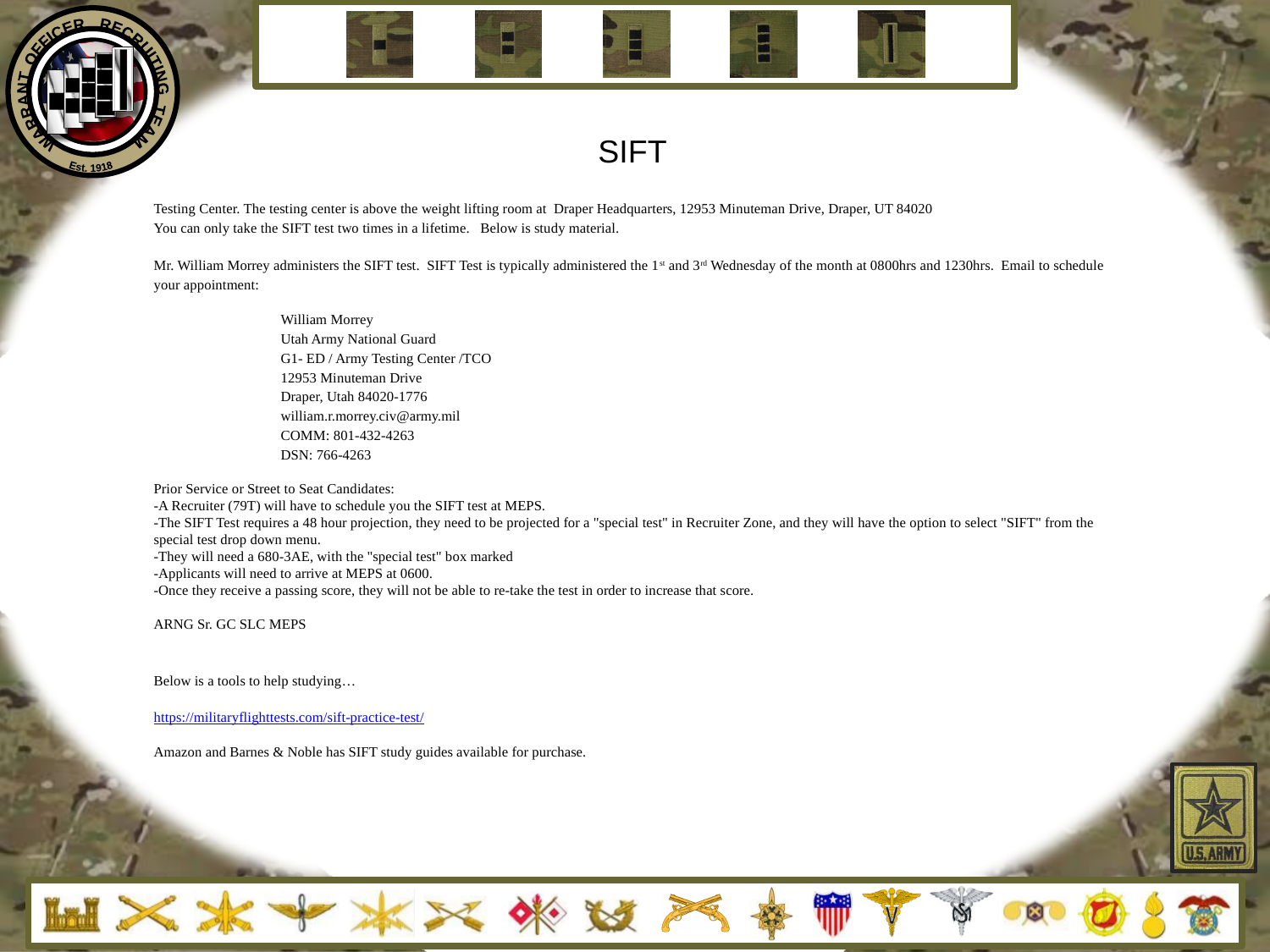

#
SIFT
Testing Center. The testing center is above the weight lifting room at  Draper Headquarters, 12953 Minuteman Drive, Draper, UT 84020
You can only take the SIFT test two times in a lifetime.   Below is study material.
Mr. William Morrey administers the SIFT test.  SIFT Test is typically administered the 1st and 3rd Wednesday of the month at 0800hrs and 1230hrs.  Email to schedule your appointment:
	William Morrey
	Utah Army National Guard
	G1- ED / Army Testing Center /TCO
	12953 Minuteman Drive
	Draper, Utah 84020-1776
	william.r.morrey.civ@army.mil
	COMM: 801-432-4263
	DSN: 766-4263

Prior Service or Street to Seat Candidates:
-A Recruiter (79T) will have to schedule you the SIFT test at MEPS.
-The SIFT Test requires a 48 hour projection, they need to be projected for a "special test" in Recruiter Zone, and they will have the option to select "SIFT" from the special test drop down menu.
-They will need a 680-3AE, with the "special test" box marked
-Applicants will need to arrive at MEPS at 0600.
-Once they receive a passing score, they will not be able to re-take the test in order to increase that score.

ARNG Sr. GC SLC MEPS

Below is a tools to help studying…
https://militaryflighttests.com/sift-practice-test/
Amazon and Barnes & Noble has SIFT study guides available for purchase.